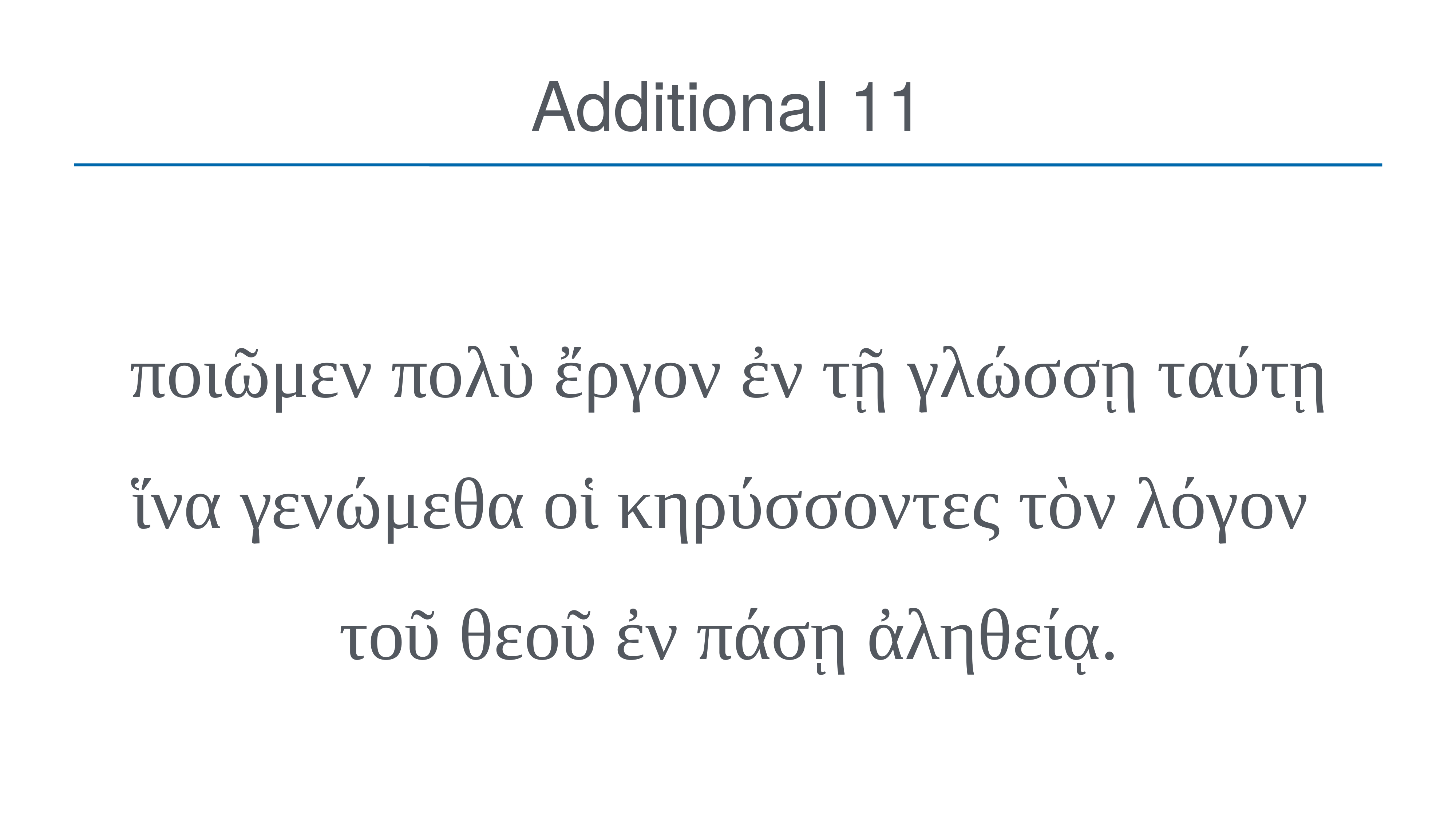

# Additional 11
ποιῶμεν πολὺ ἔργον ἐν τῇ γλώσσῃ ταύτῃ ἵνα γενώμεθα οἱ κηρύσσοντες τὸν λόγον
τοῦ θεοῦ ἐν πάσῃ ἀληθείᾳ.